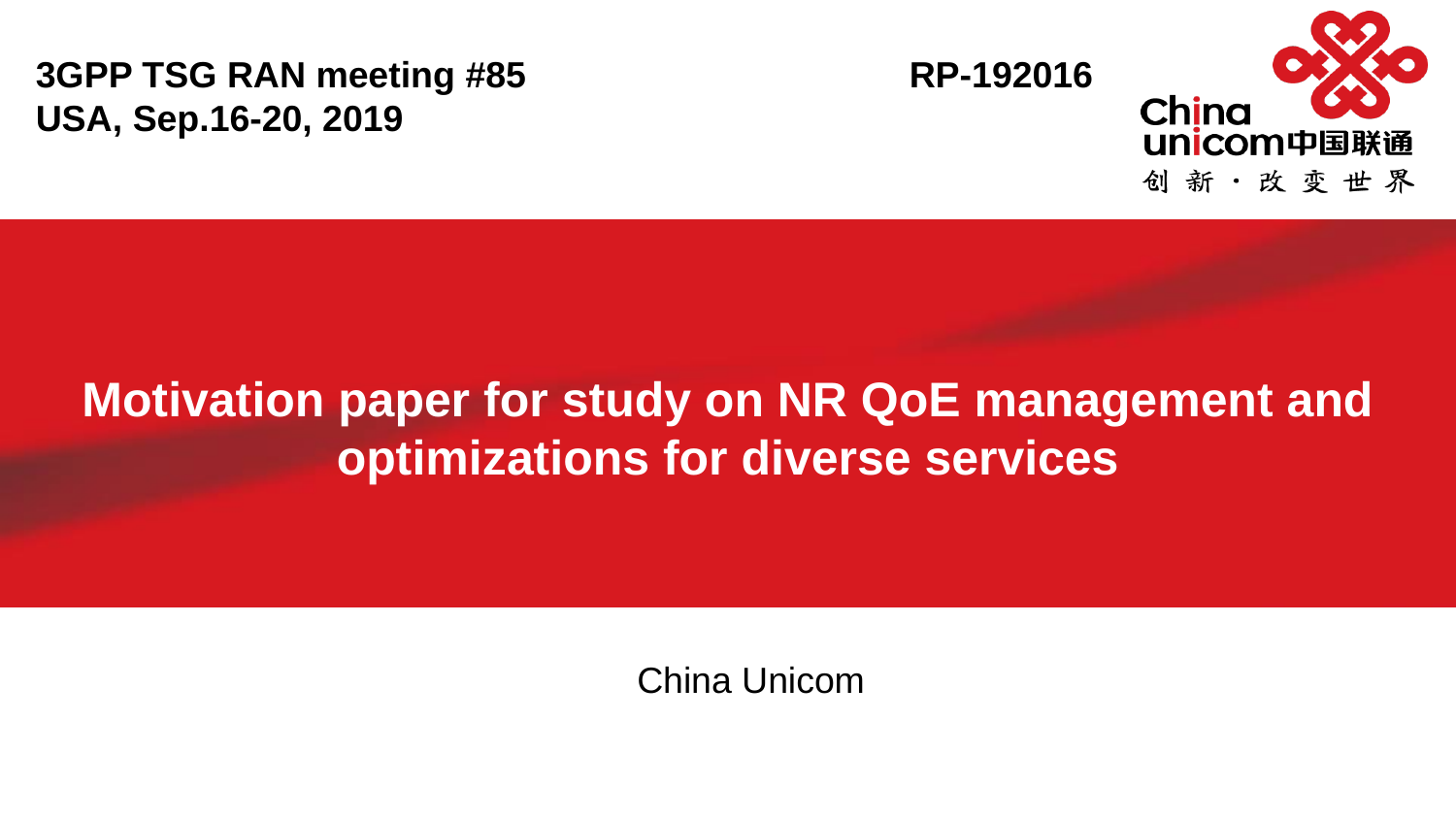

3GPP TSG RAN meeting #85			RP-192016
USA, Sep.16-20, 2019
Motivation paper for study on NR QoE management and optimizations for diverse services
China Unicom